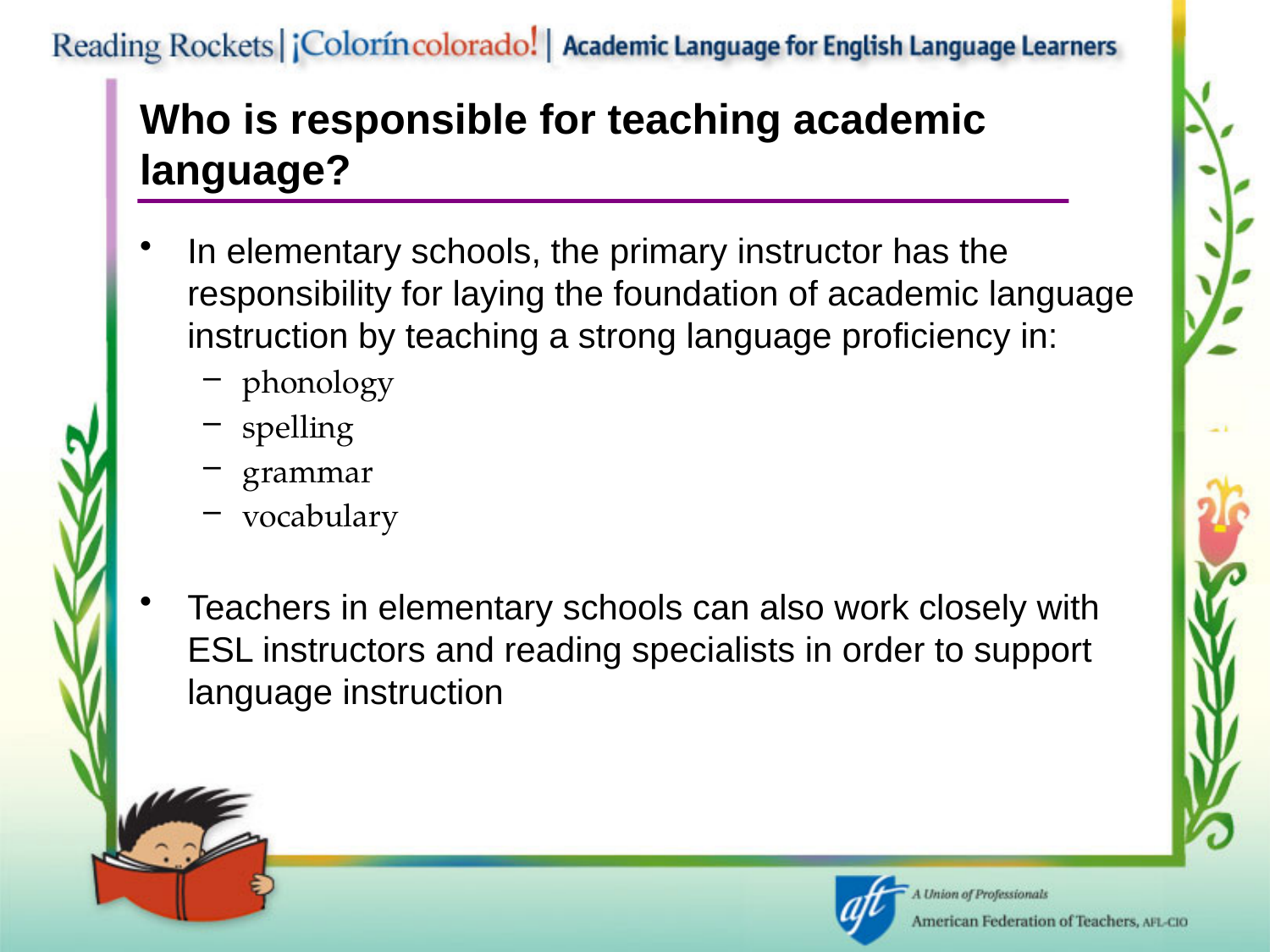

# Who is responsible for teaching academic  language?
In elementary schools, the primary instructor has the responsibility for laying the foundation of academic language instruction by teaching a strong language proficiency in:
phonology
spelling
grammar
vocabulary

Teachers in elementary schools can also work closely with ESL instructors and reading specialists in order to support language instruction